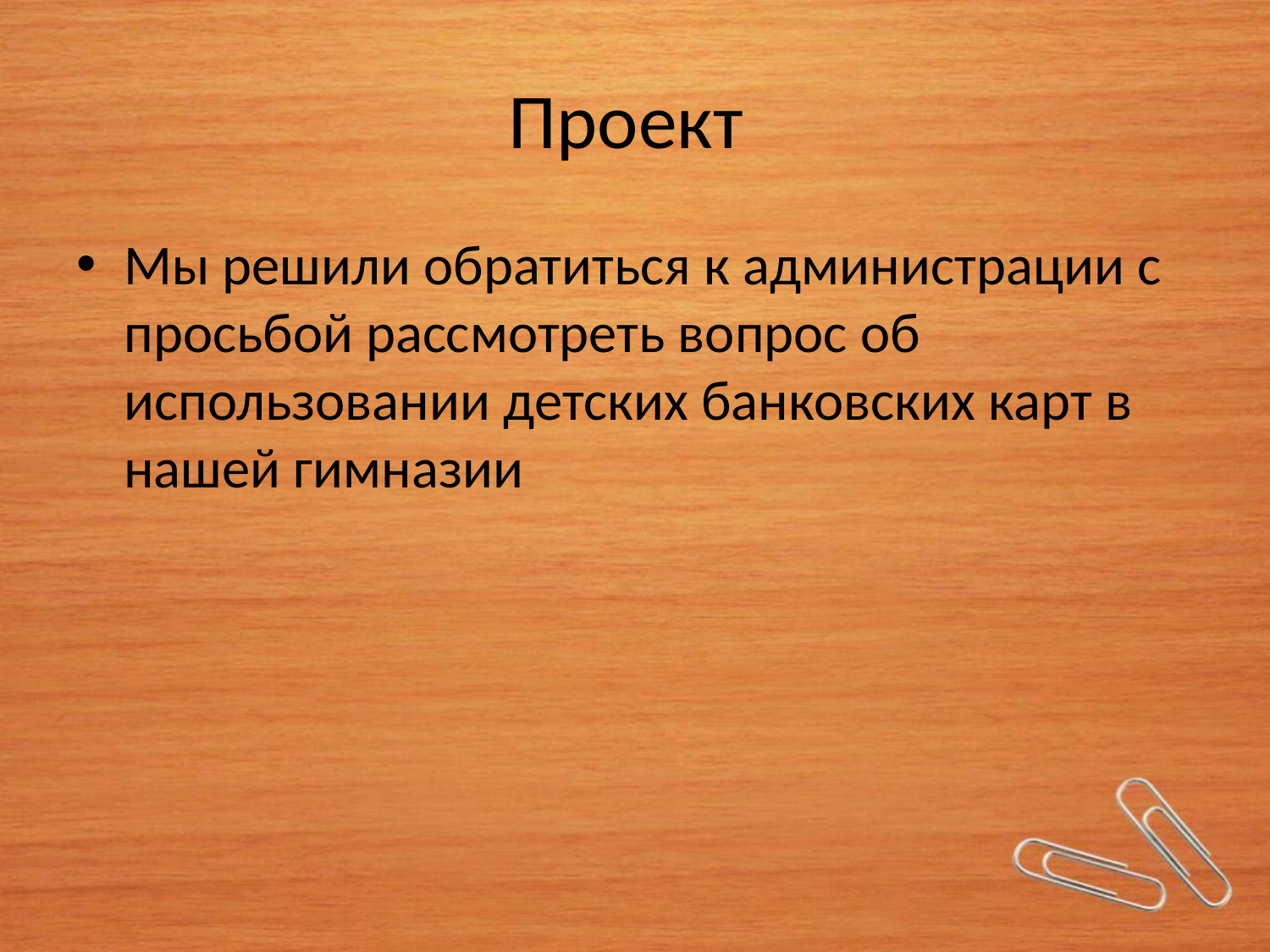

# Проект
Мы решили обратиться к администрации с просьбой рассмотреть вопрос об использовании детских банковских карт в нашей гимназии